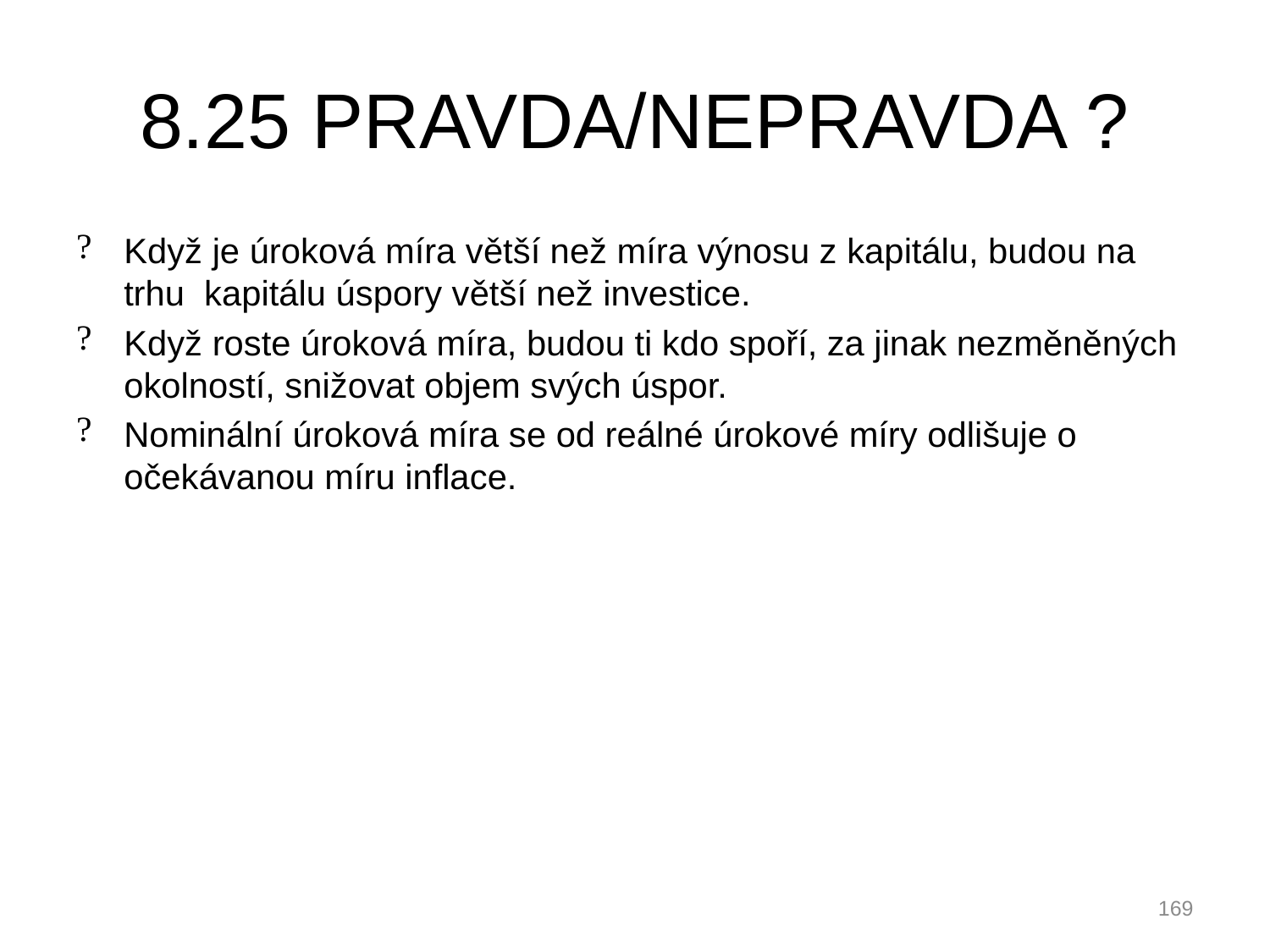

# 8.25 PRAVDA/NEPRAVDA ?
Když je úroková míra větší než míra výnosu z kapitálu, budou na trhu  kapitálu úspory větší než investice.
Když roste úroková míra, budou ti kdo spoří, za jinak nezměněných okolností, snižovat objem svých úspor.
Nominální úroková míra se od reálné úrokové míry odlišuje o očekávanou míru inflace.
169